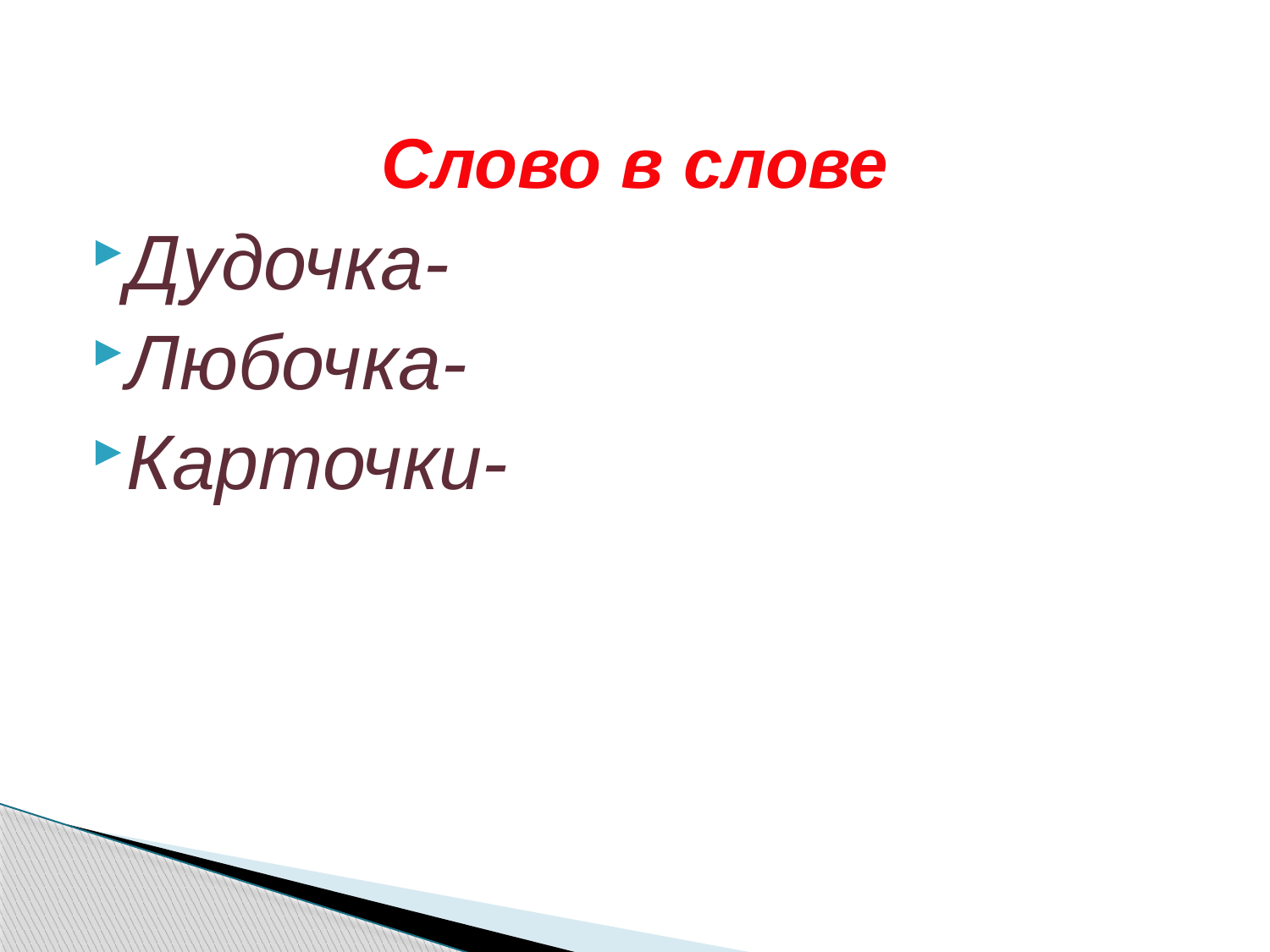

# Слово в слове
Дудочка-
Любочка-
Карточки-